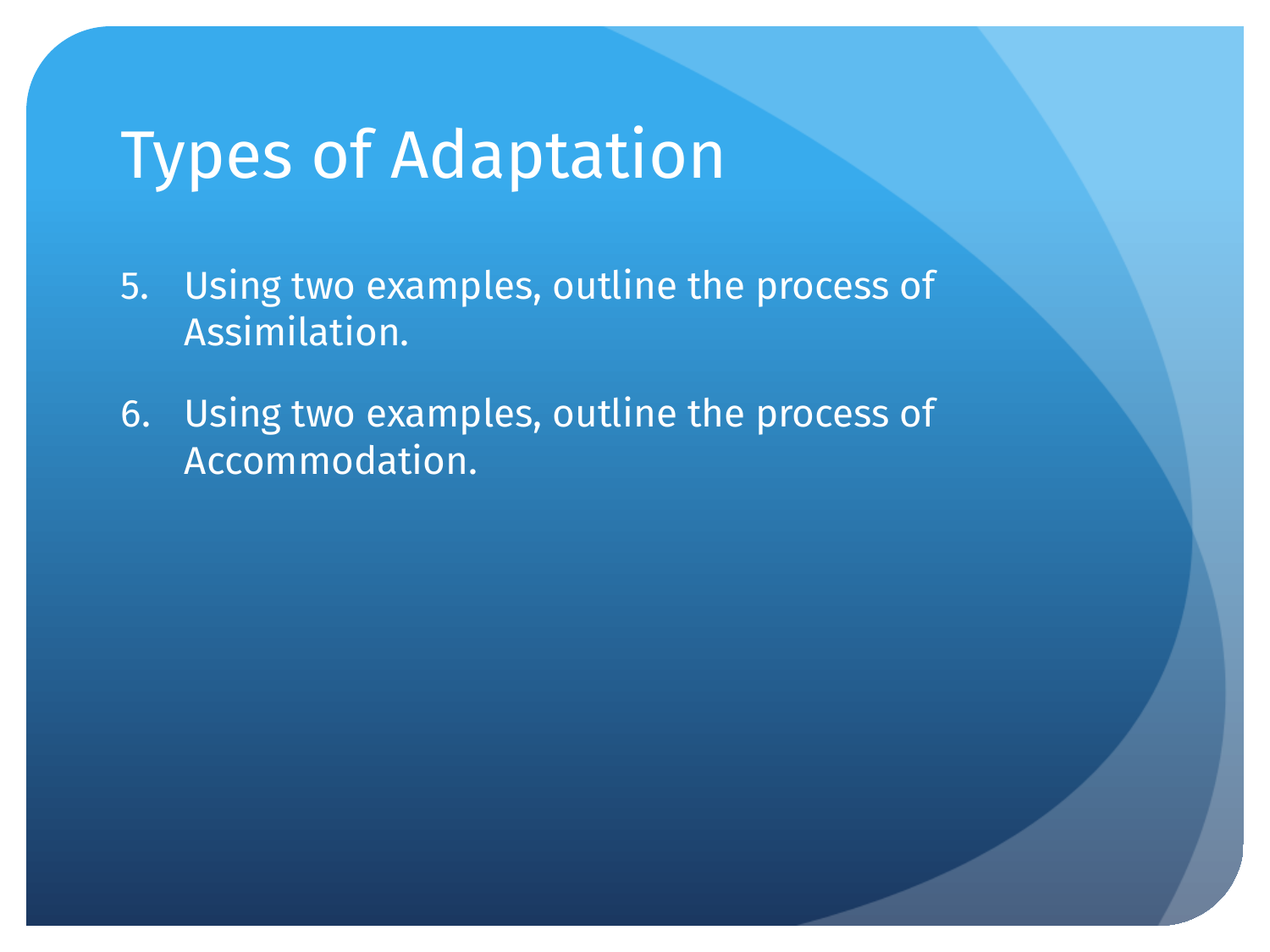

# Types of Adaptation
Using two examples, outline the process of Assimilation.
Using two examples, outline the process of Accommodation.